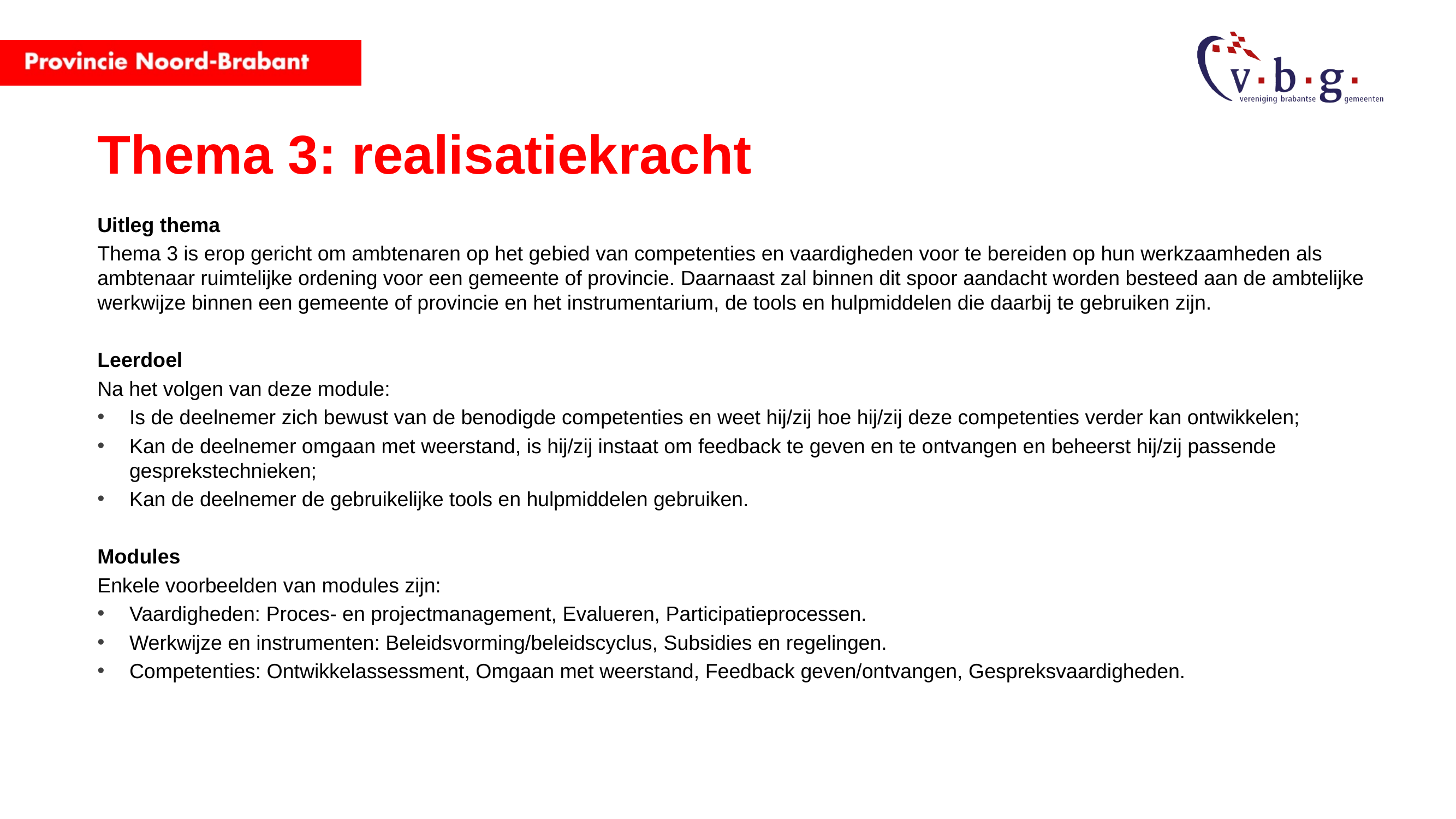

# Thema 3: realisatiekracht
Uitleg thema
Thema 3 is erop gericht om ambtenaren op het gebied van competenties en vaardigheden voor te bereiden op hun werkzaamheden als ambtenaar ruimtelijke ordening voor een gemeente of provincie. Daarnaast zal binnen dit spoor aandacht worden besteed aan de ambtelijke werkwijze binnen een gemeente of provincie en het instrumentarium, de tools en hulpmiddelen die daarbij te gebruiken zijn.

Leerdoel
Na het volgen van deze module:
Is de deelnemer zich bewust van de benodigde competenties en weet hij/zij hoe hij/zij deze competenties verder kan ontwikkelen;
Kan de deelnemer omgaan met weerstand, is hij/zij instaat om feedback te geven en te ontvangen en beheerst hij/zij passende gesprekstechnieken;
Kan de deelnemer de gebruikelijke tools en hulpmiddelen gebruiken.

Modules
Enkele voorbeelden van modules zijn:
Vaardigheden: Proces- en projectmanagement, Evalueren, Participatieprocessen.
Werkwijze en instrumenten: Beleidsvorming/beleidscyclus, Subsidies en regelingen.
Competenties: Ontwikkelassessment, Omgaan met weerstand, Feedback geven/ontvangen, Gespreksvaardigheden.